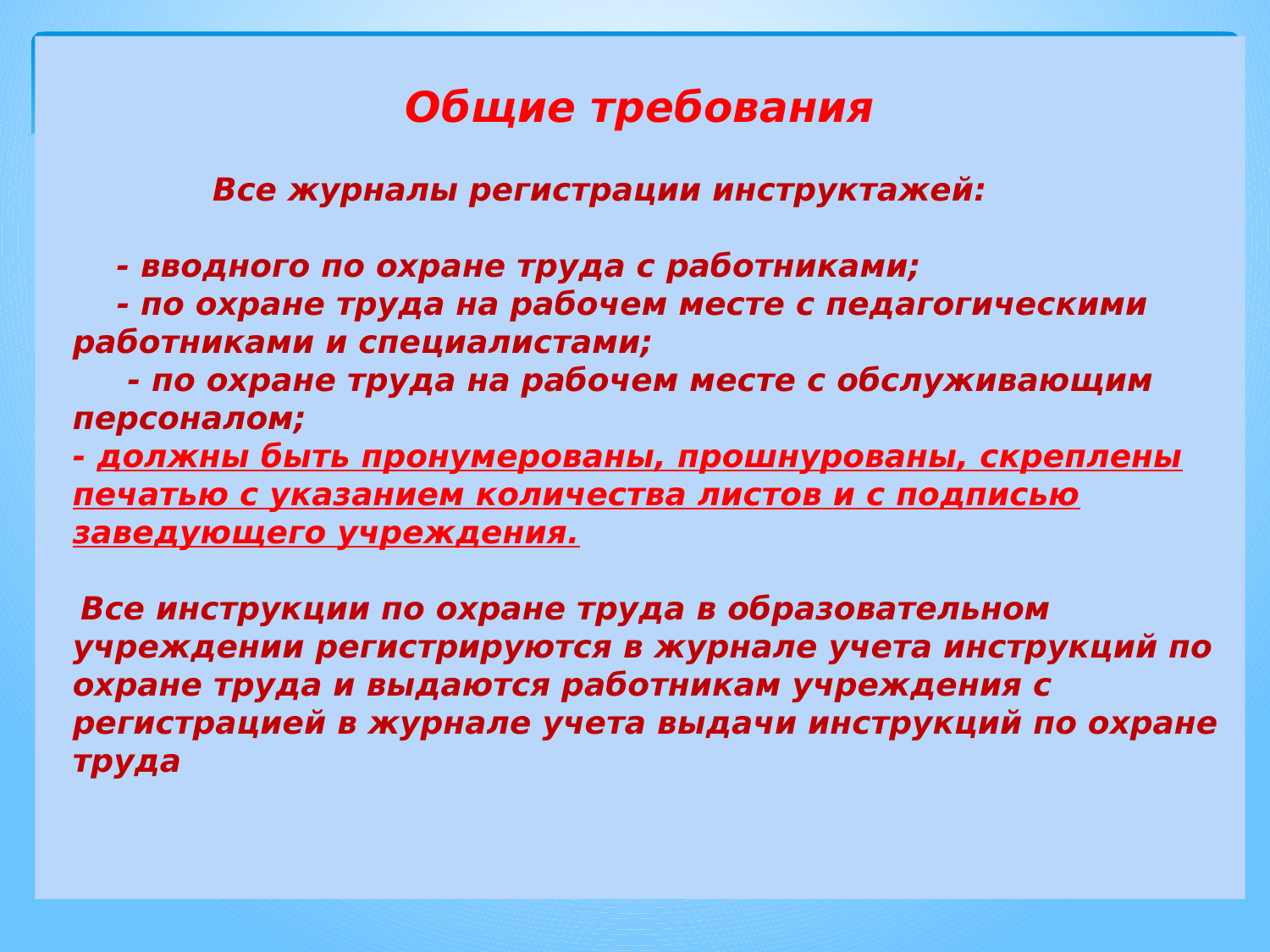

Общие требования

               Все журналы регистрации инструктажей:
    - вводного по охране труда с работниками;
    - по охране труда на рабочем месте с педагогическими   работниками и специалистами;
     - по охране труда на рабочем месте с обслуживающим персоналом;
- должны быть пронумерованы, прошнурованы, скреплены печатью с указанием количества листов и с подписью заведующего учреждения.

   Все инструкции по охране труда в образовательном      учреждении регистрируются в журнале учета инструкций по охране труда и выдаются работникам учреждения с регистрацией в журнале учета выдачи инструкций по охране труда